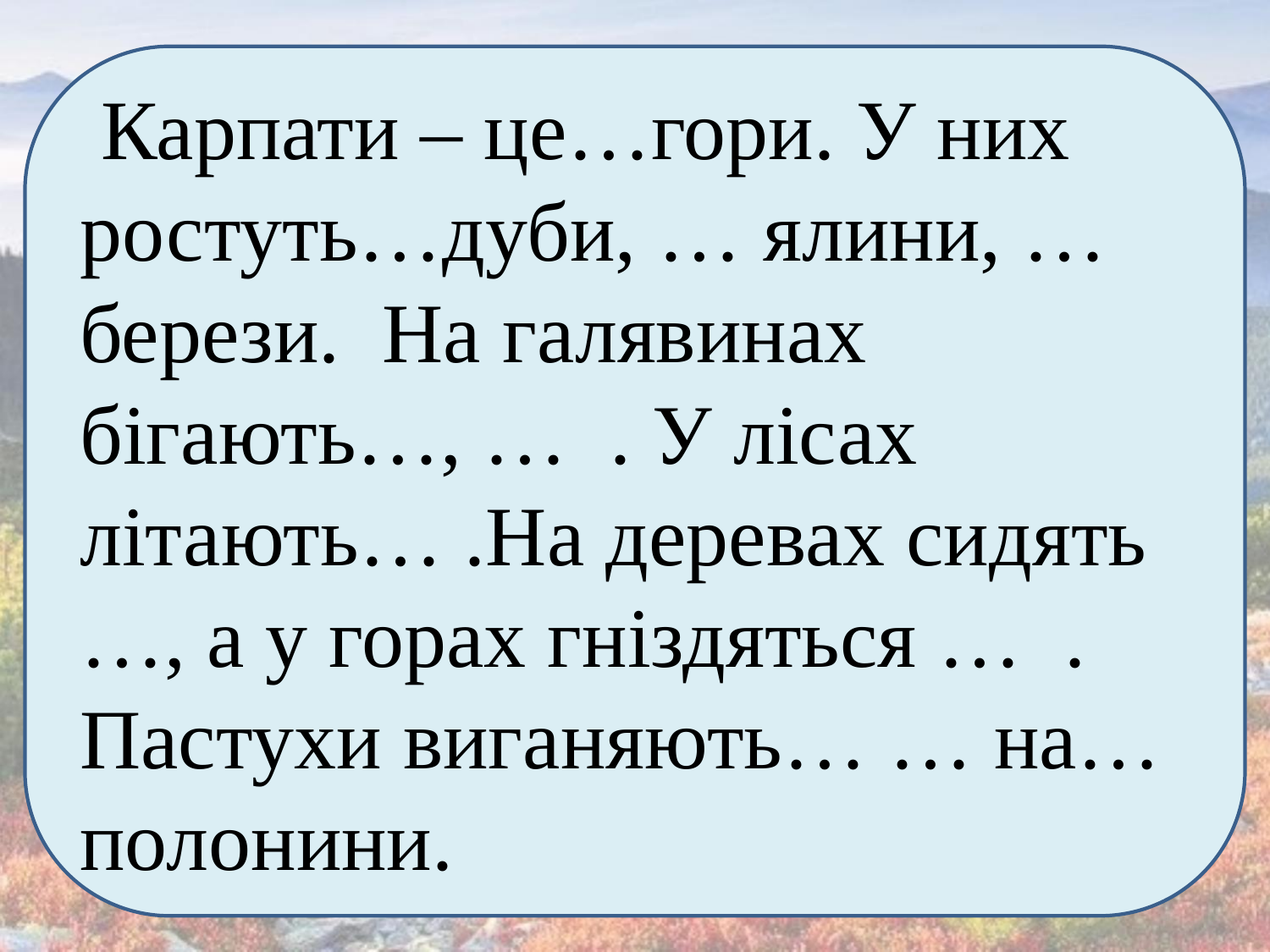

Карпати – це…гори. У них ростуть…дуби, … ялини, … берези.  На галявинах бігають…, …  . У лісах літають… .На деревах сидять …, а у горах гніздяться …  . Пастухи виганяють… … на…полонини.